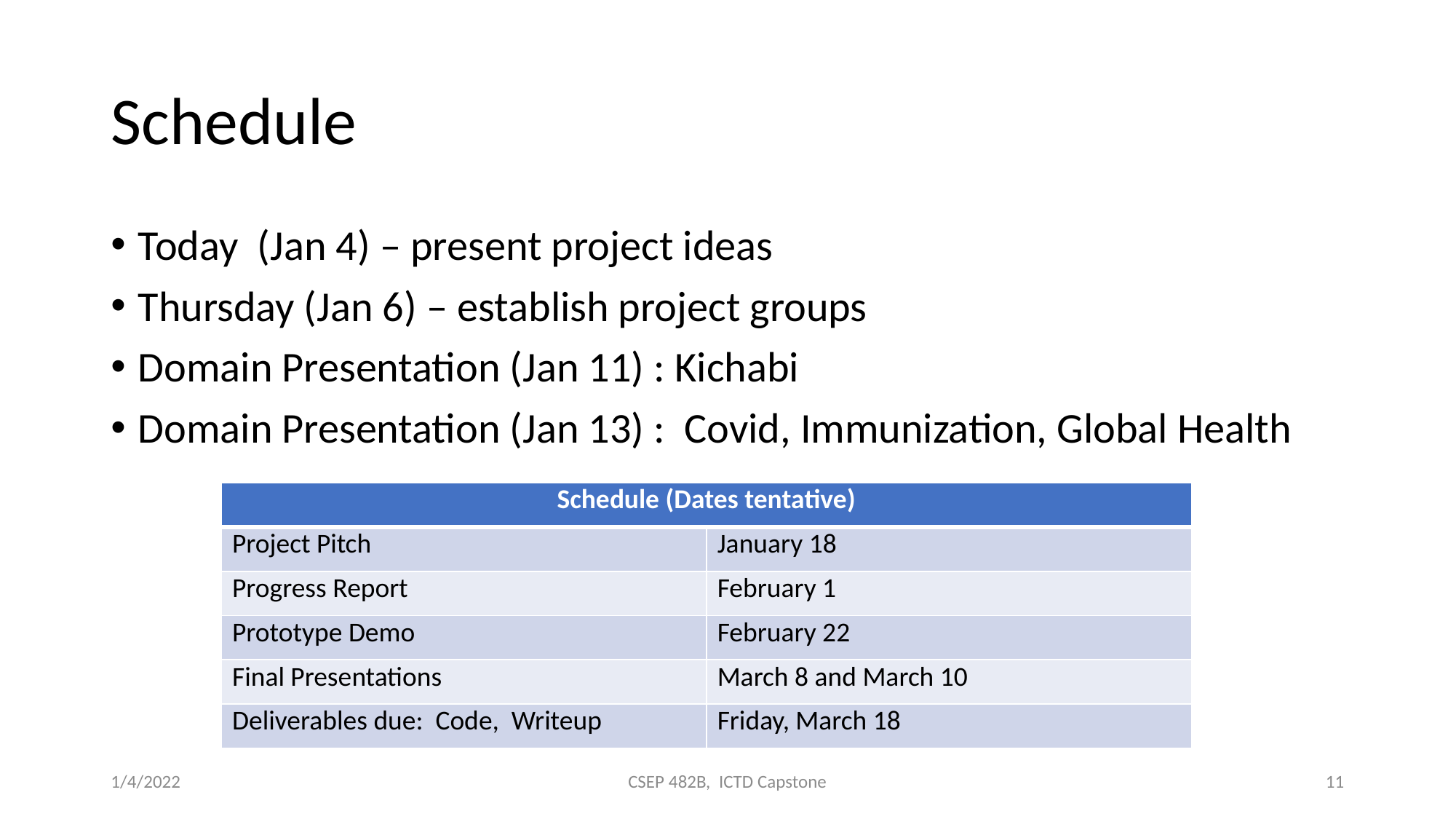

# Schedule
Today  (Jan 4) – present project ideas
Thursday (Jan 6) – establish project groups
Domain Presentation (Jan 11) : Kichabi
Domain Presentation (Jan 13) :  Covid, Immunization, Global Health
| Schedule (Dates tentative) |  |
| --- | --- |
| Project Pitch | January 18 |
| Progress Report | February 1 |
| Prototype Demo | February 22 |
| Final Presentations | March 8 and March 10 |
| Deliverables due: Code, Writeup | Friday, March 18 |
1/4/2022
CSEP 482B,  ICTD Capstone
11